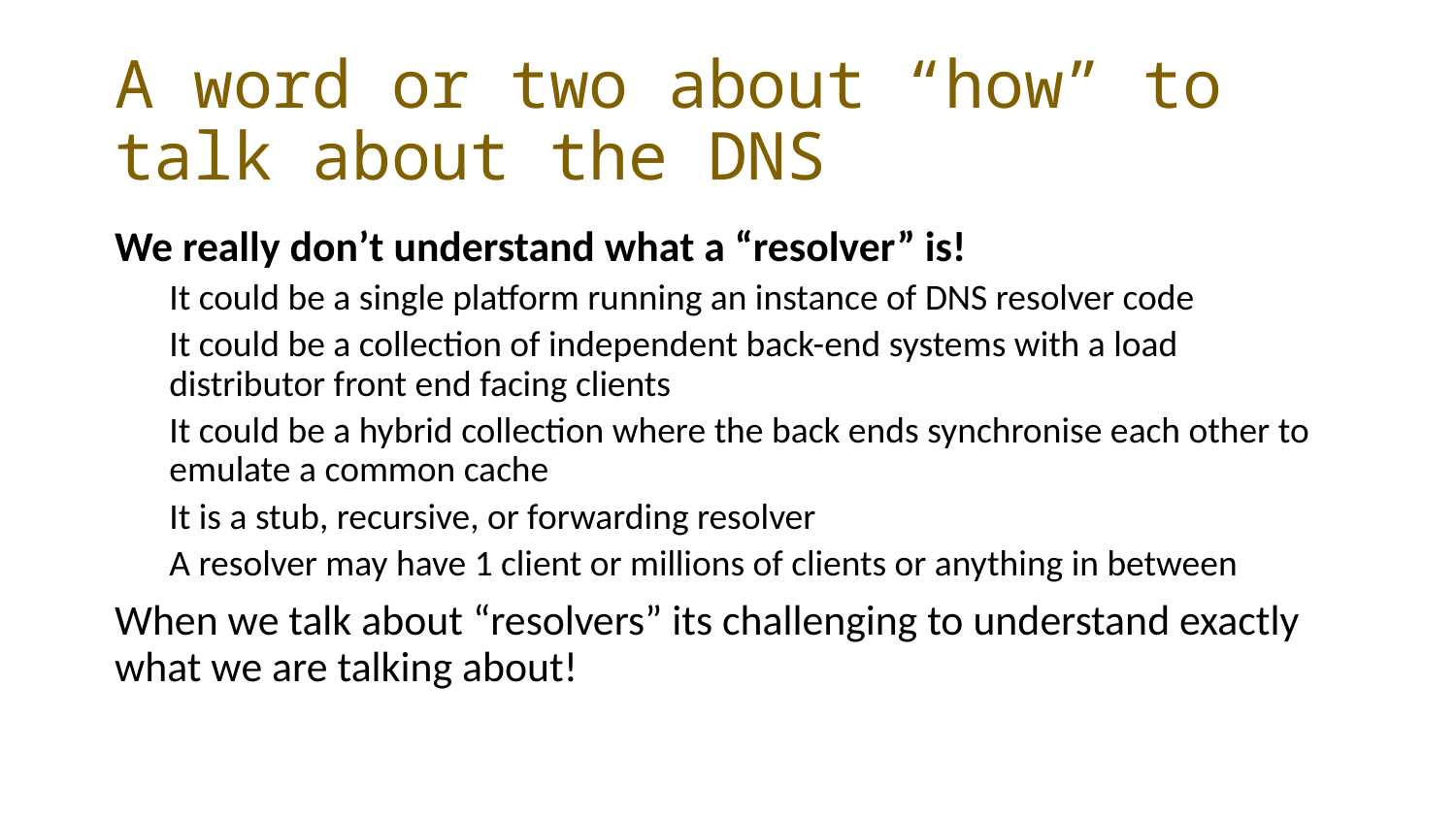

# A word or two about “how” to talk about the DNS
We really don’t understand what a “resolver” is!
It could be a single platform running an instance of DNS resolver code
It could be a collection of independent back-end systems with a load distributor front end facing clients
It could be a hybrid collection where the back ends synchronise each other to emulate a common cache
It is a stub, recursive, or forwarding resolver
A resolver may have 1 client or millions of clients or anything in between
When we talk about “resolvers” its challenging to understand exactly what we are talking about!